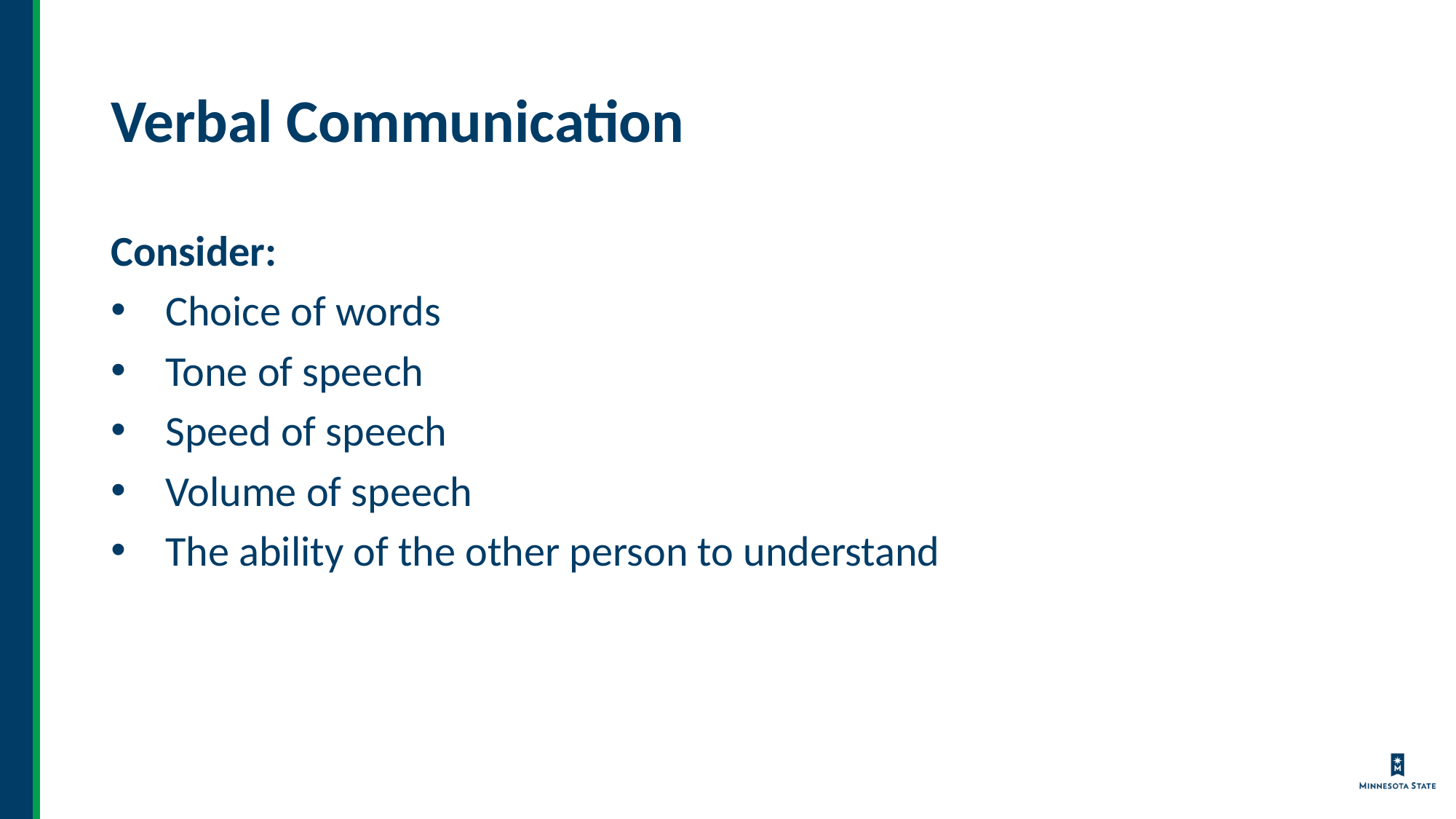

# Verbal Communication
Consider:
Choice of words
Tone of speech
Speed of speech
Volume of speech
The ability of the other person to understand